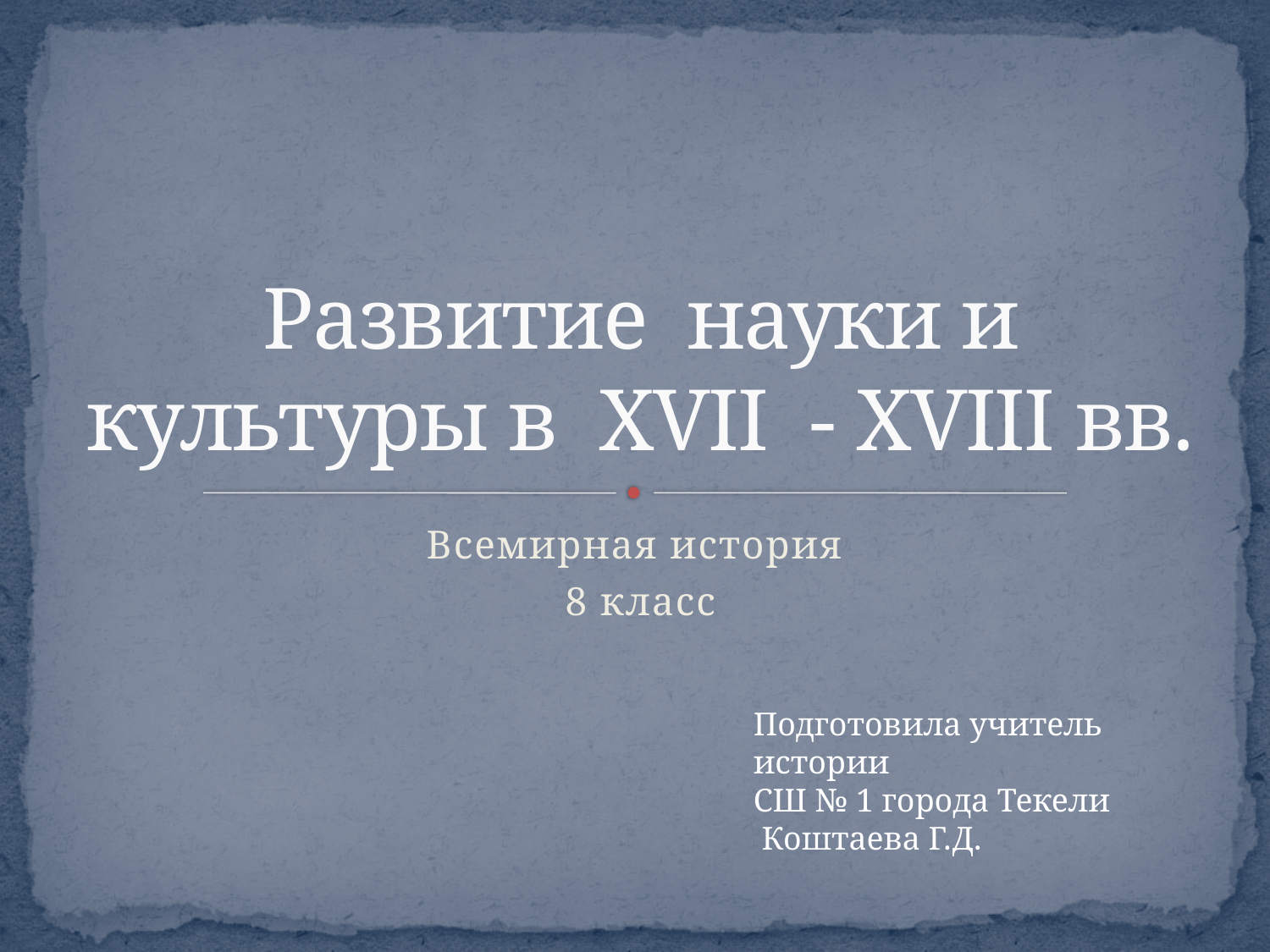

# Развитие  науки и культуры в  XVII  - XVIII вв.
Всемирная история
8 класс
Подготовила учитель истории
СШ № 1 города Текели
 Коштаева Г.Д.